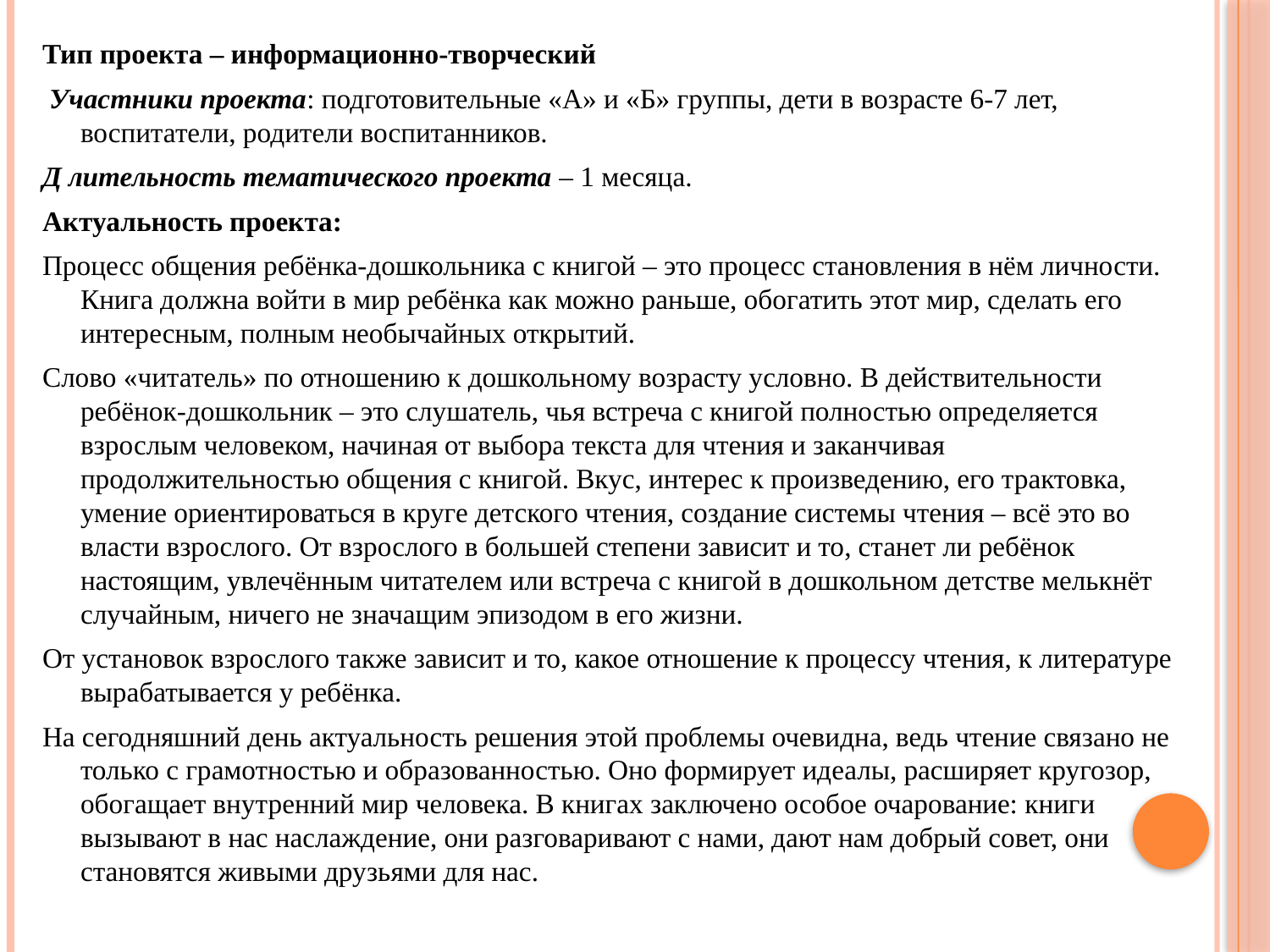

Тип проекта – информационно-творческий
 Участники проекта: подготовительные «А» и «Б» группы, дети в возрасте 6-7 лет, воспитатели, родители воспитанников.
Д лительность тематического проекта – 1 месяца.
Актуальность проекта:
Процесс общения ребёнка-дошкольника с книгой – это процесс становления в нём личности. Книга должна войти в мир ребёнка как можно раньше, обогатить этот мир, сделать его интересным, полным необычайных открытий.
Слово «читатель» по отношению к дошкольному возрасту условно. В действительности ребёнок-дошкольник – это слушатель, чья встреча с книгой полностью определяется взрослым человеком, начиная от выбора текста для чтения и заканчивая продолжительностью общения с книгой. Вкус, интерес к произведению, его трактовка, умение ориентироваться в круге детского чтения, создание системы чтения – всё это во власти взрослого. От взрослого в большей степени зависит и то, станет ли ребёнок настоящим, увлечённым читателем или встреча с книгой в дошкольном детстве мелькнёт случайным, ничего не значащим эпизодом в его жизни.
От установок взрослого также зависит и то, какое отношение к процессу чтения, к литературе вырабатывается у ребёнка.
На сегодняшний день актуальность решения этой проблемы очевидна, ведь чтение связано не только с грамотностью и образованностью. Оно формирует идеалы, расширяет кругозор, обогащает внутренний мир человека. В книгах заключено особое очарование: книги вызывают в нас наслаждение, они разговаривают с нами, дают нам добрый совет, они становятся живыми друзьями для нас.

#